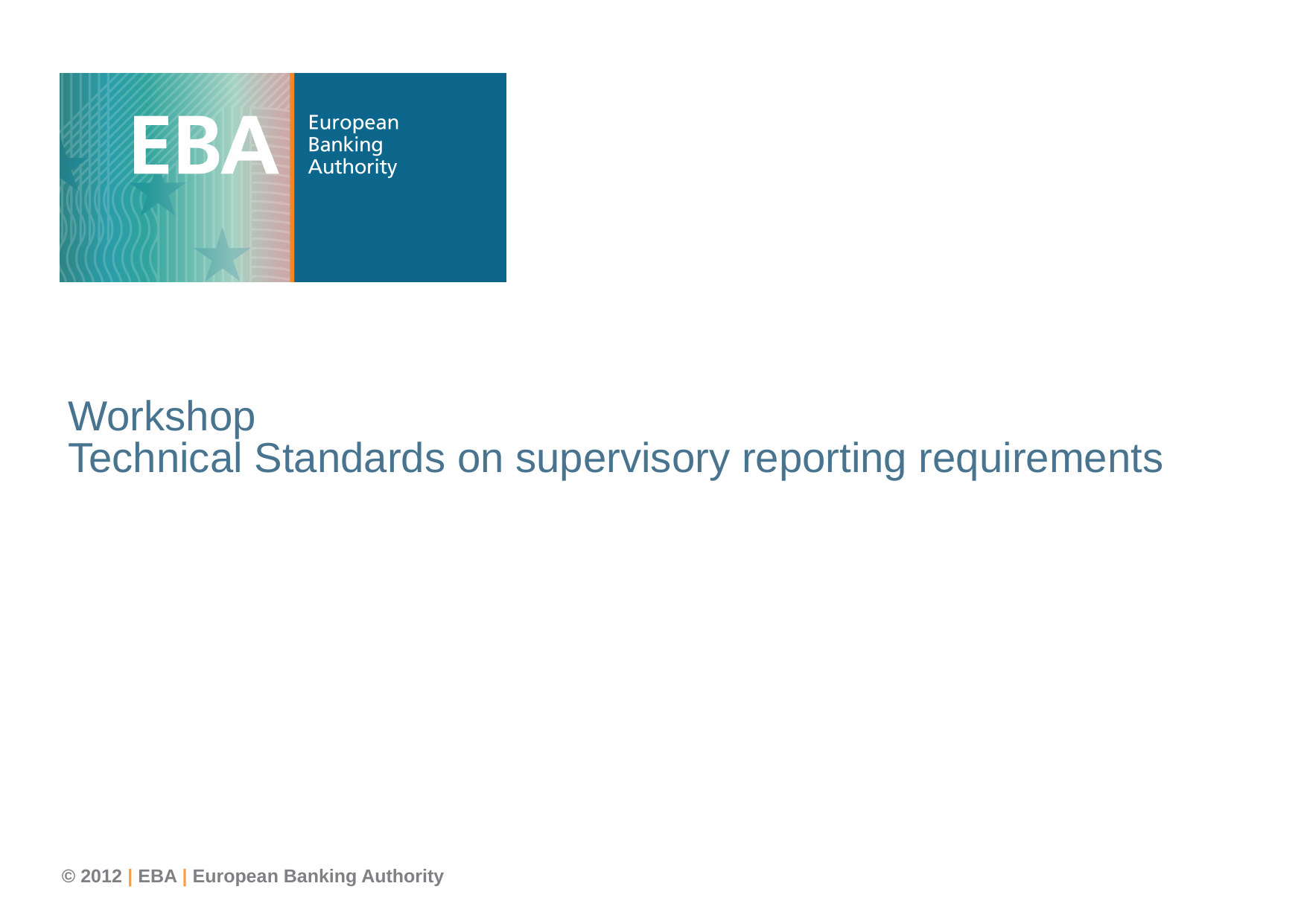

Workshop
Technical Standards on supervisory reporting requirements